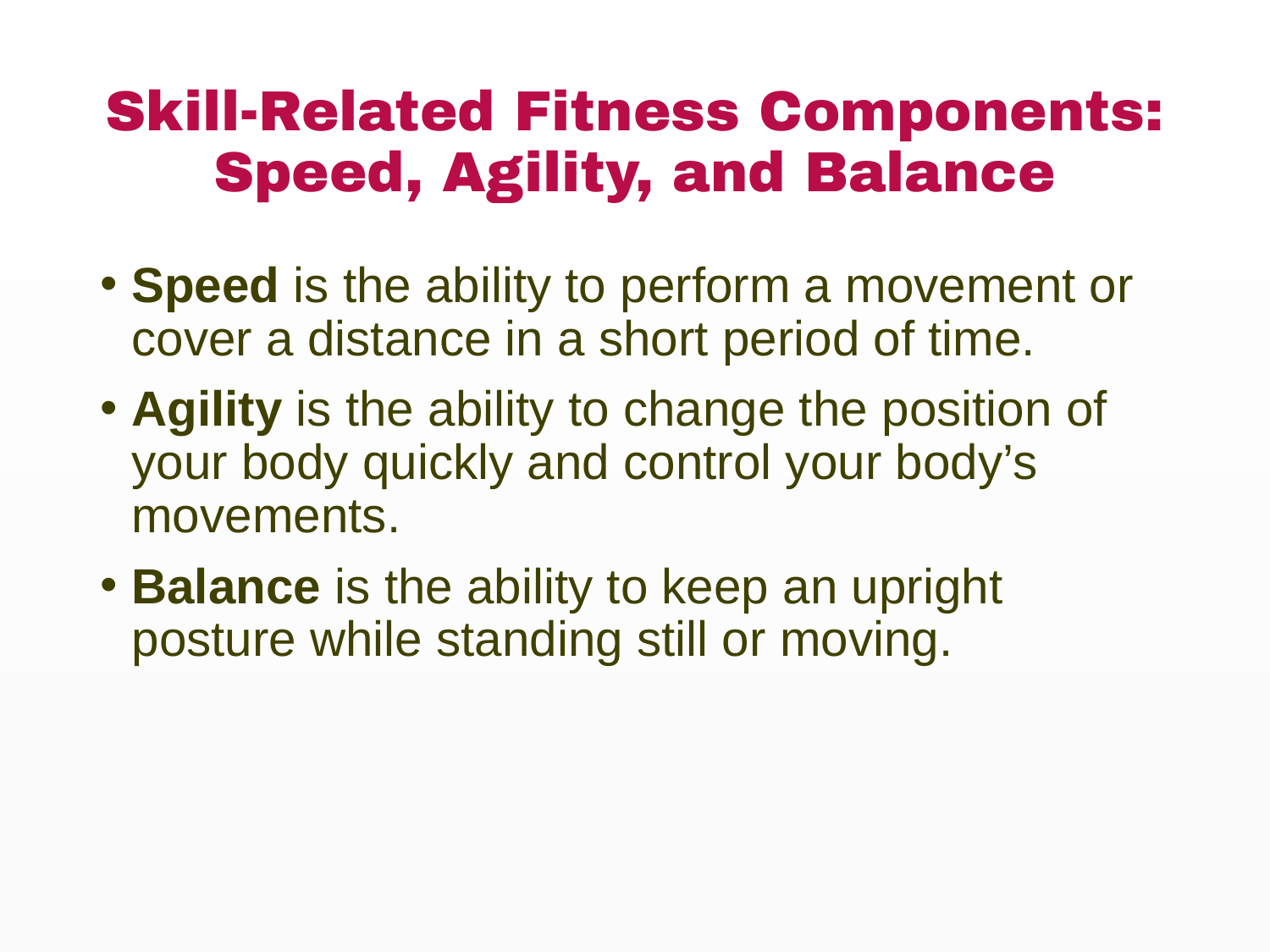

# Skill-Related Fitness Components: Speed, Agility, and Balance
Speed is the ability to perform a movement or cover a distance in a short period of time.
Agility is the ability to change the position of your body quickly and control your body’s movements.
Balance is the ability to keep an upright posture while standing still or moving.